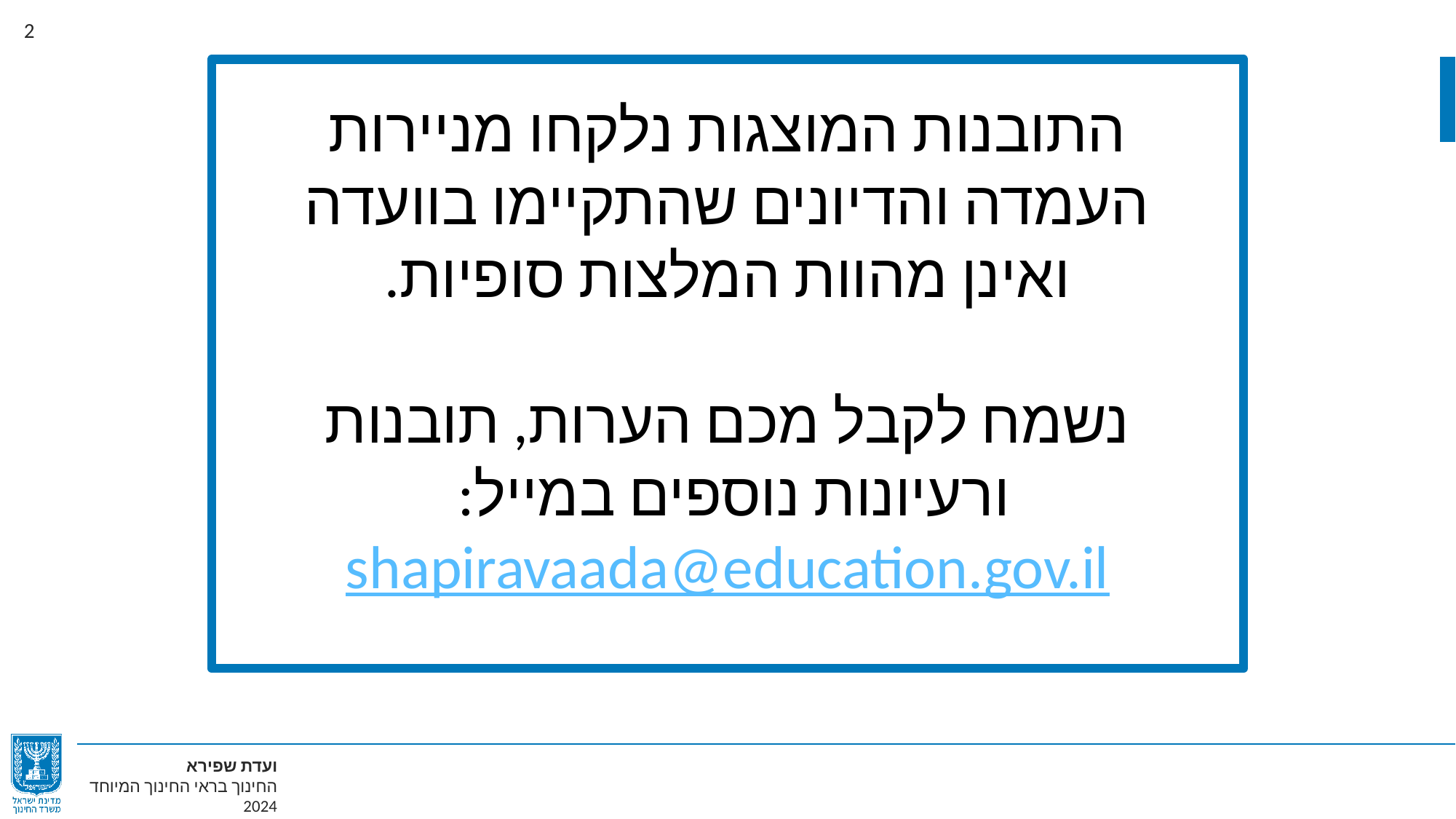

התובנות המוצגות נלקחו מניירות העמדה והדיונים שהתקיימו בוועדה ואינן מהוות המלצות סופיות.

נשמח לקבל מכם הערות, תובנות ורעיונות נוספים במייל: shapiravaada@education.gov.il